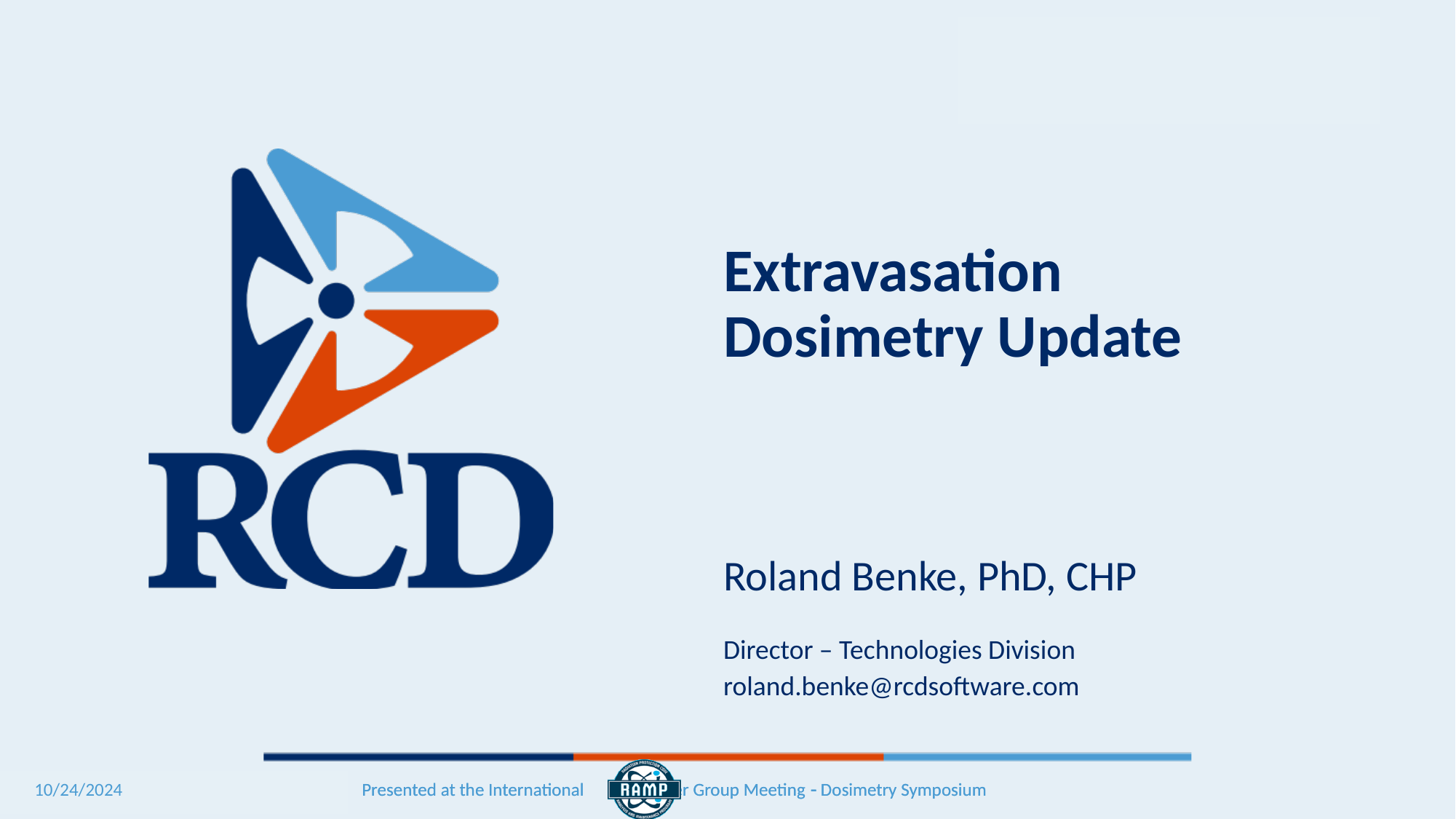

Extravasation Dosimetry Update
Roland Benke, PhD, CHP
Director – Technologies Division
roland.benke@rcdsoftware.com